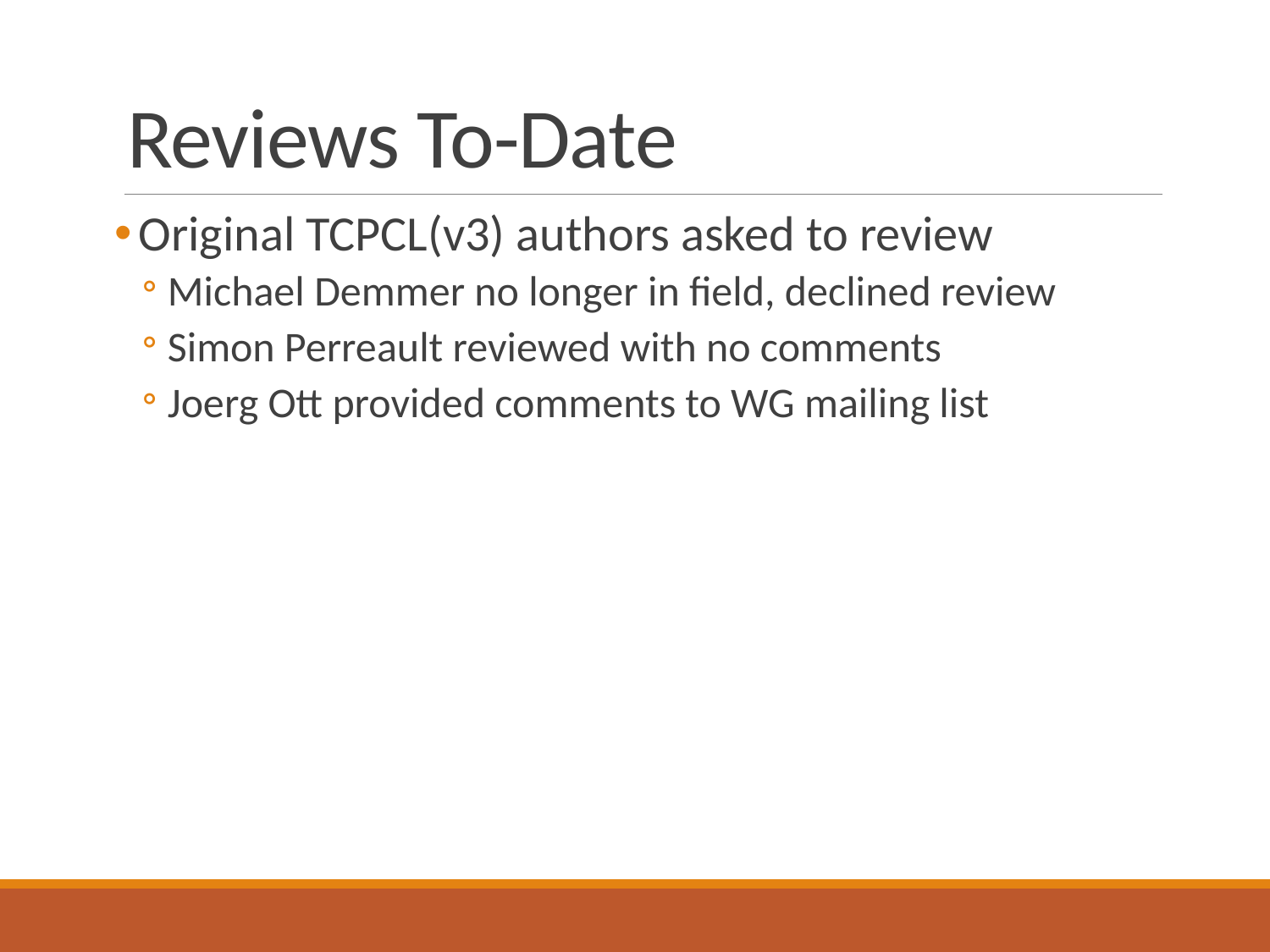

# Reviews To-Date
Original TCPCL(v3) authors asked to review
Michael Demmer no longer in field, declined review
Simon Perreault reviewed with no comments
Joerg Ott provided comments to WG mailing list